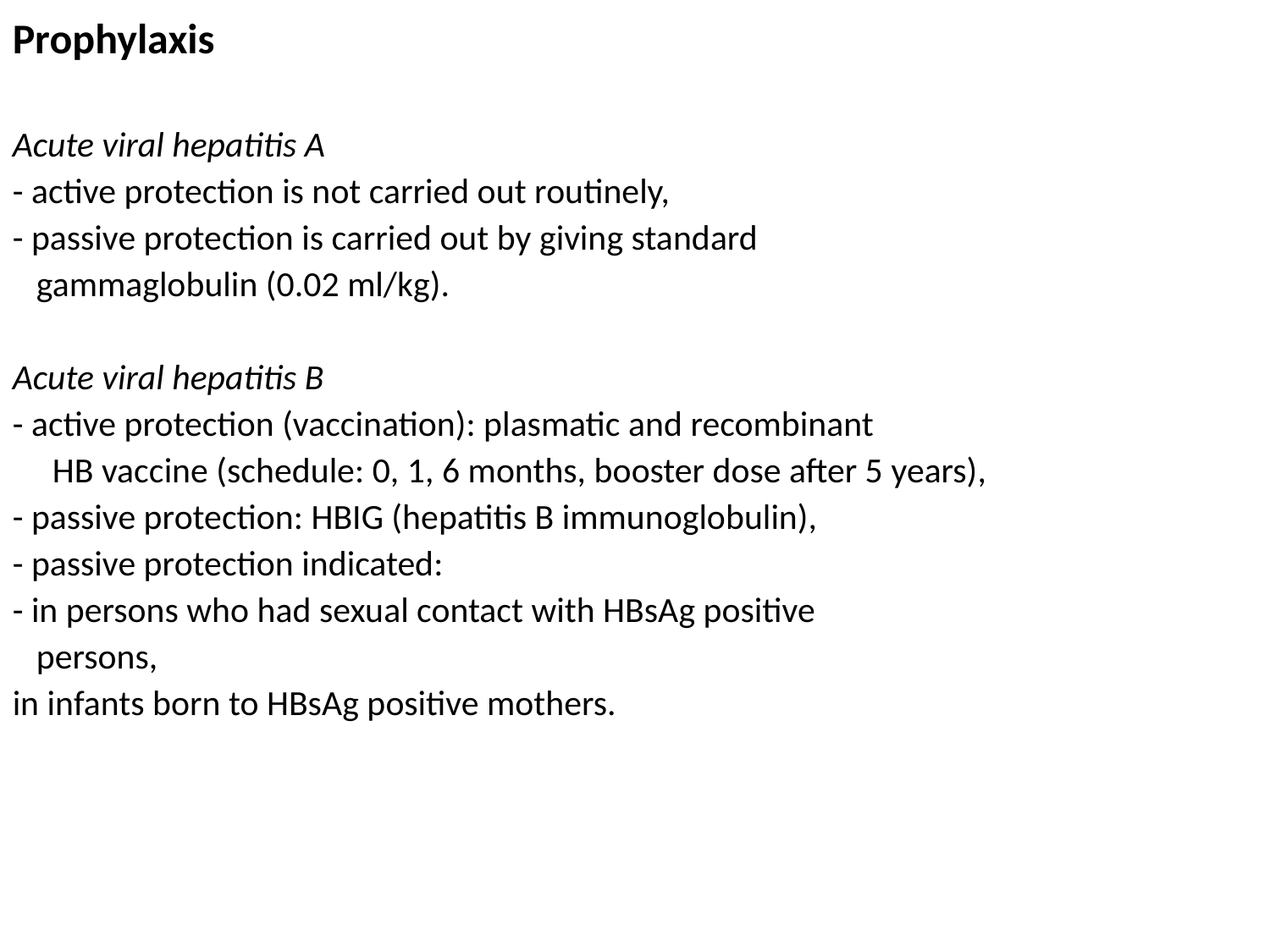

Prophylaxis

Acute viral hepatitis A
- active protection is not carried out routinely,
- passive protection is carried out by giving standard
gammaglobulin (0.02 ml/kg).

Acute viral hepatitis B
- active protection (vaccination): plasmatic and recombinant
  HB vaccine (schedule: 0, 1, 6 months, booster dose after 5 years),
- passive protection: HBIG (hepatitis B immunoglobulin),
- passive protection indicated:
- in persons who had sexual contact with HBsAg positive
persons,
in infants born to HBsAg positive mothers.